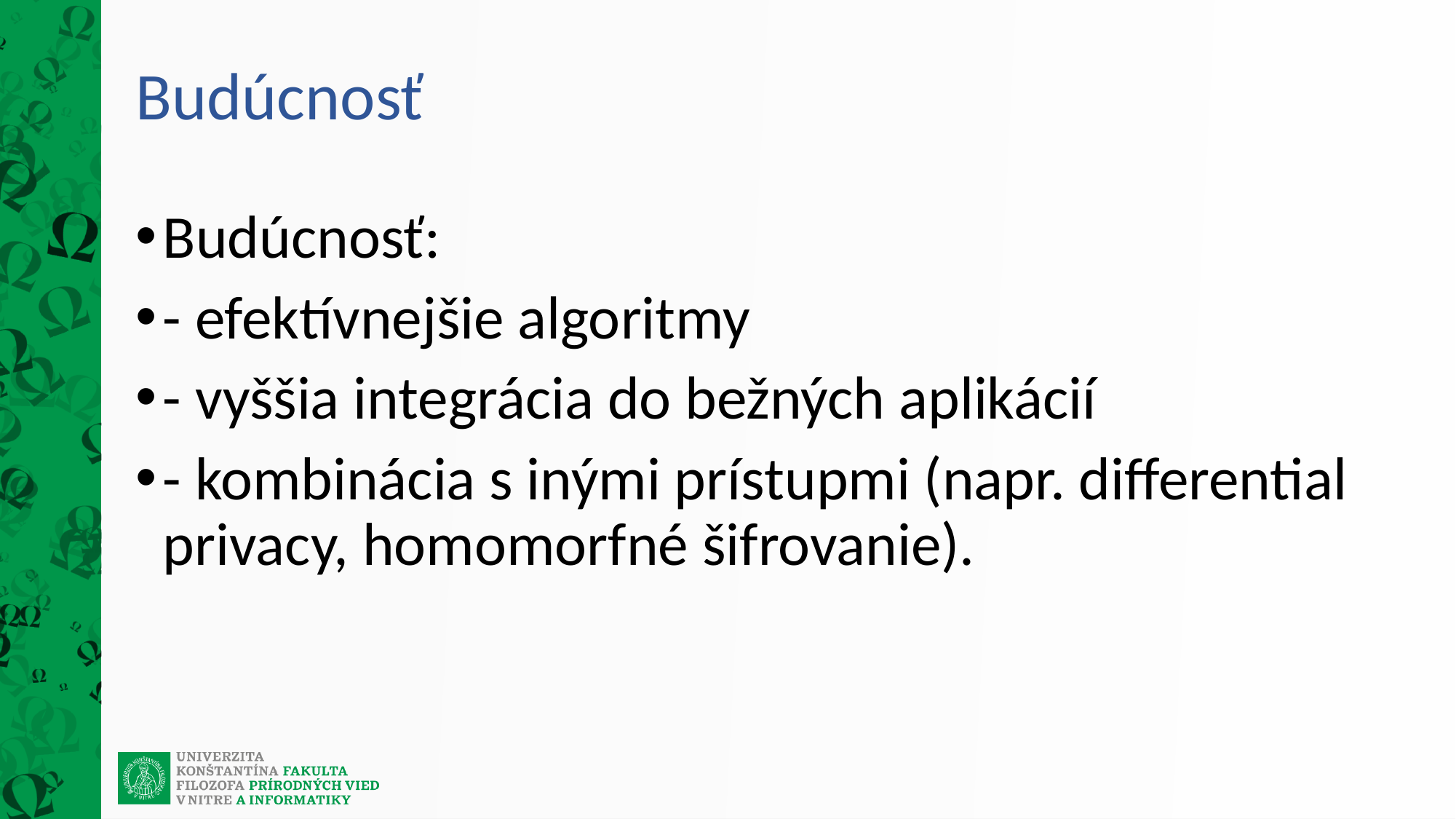

# Budúcnosť
Budúcnosť:
- efektívnejšie algoritmy
- vyššia integrácia do bežných aplikácií
- kombinácia s inými prístupmi (napr. differential privacy, homomorfné šifrovanie).